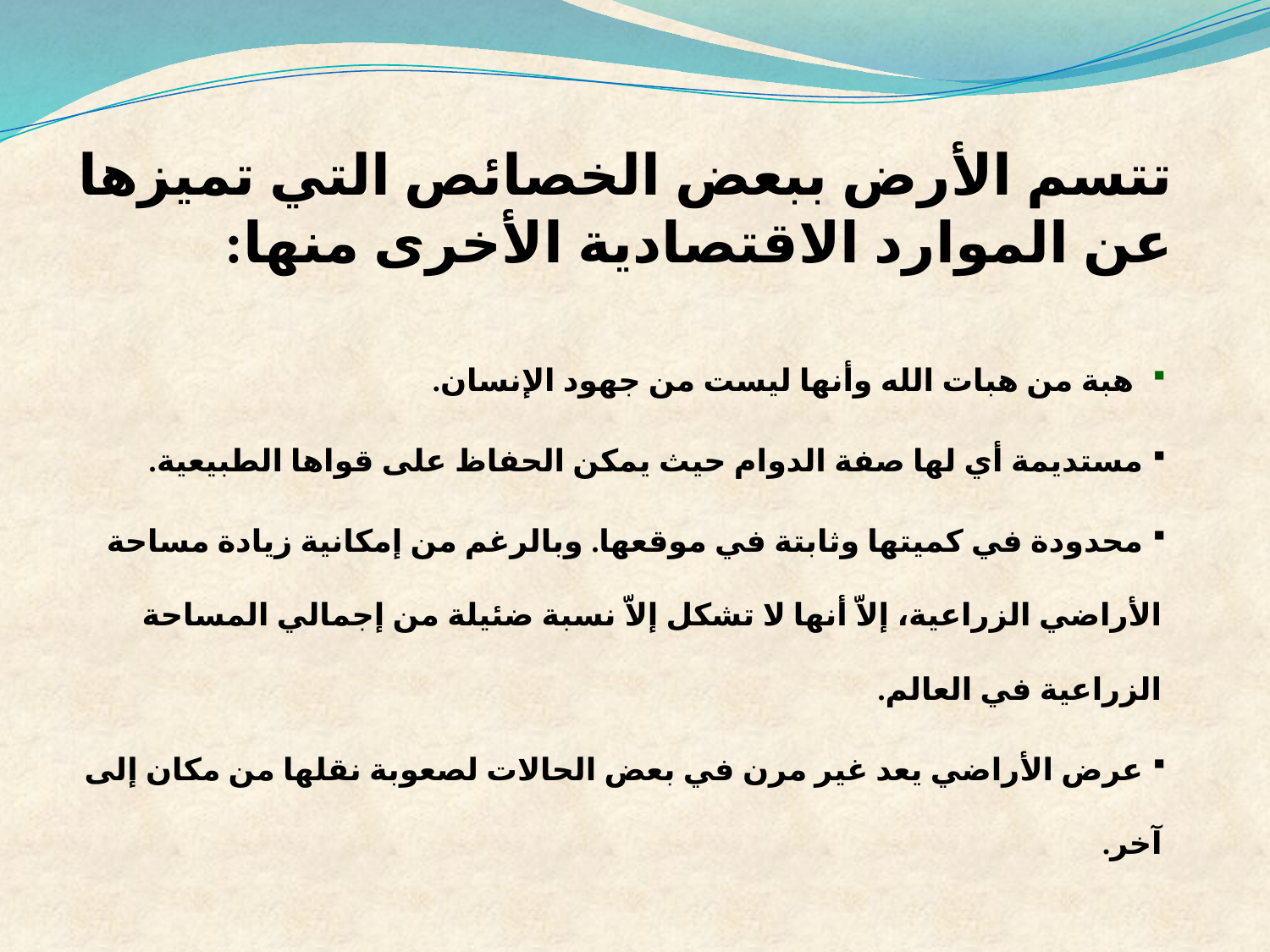

تتسم الأرض ببعض الخصائص التي تميزها عن الموارد الاقتصادية الأخرى منها:
  هبة من هبات الله وأنها ليست من جهود الإنسان.
 مستديمة أي لها صفة الدوام حيث يمكن الحفاظ على قواها الطبيعية.
 محدودة في كميتها وثابتة في موقعها. وبالرغم من إمكانية زيادة مساحة الأراضي الزراعية، إلاّ أنها لا تشكل إلاّ نسبة ضئيلة من إجمالي المساحة الزراعية في العالم.
 عرض الأراضي يعد غير مرن في بعض الحالات لصعوبة نقلها من مكان إلى آخر.